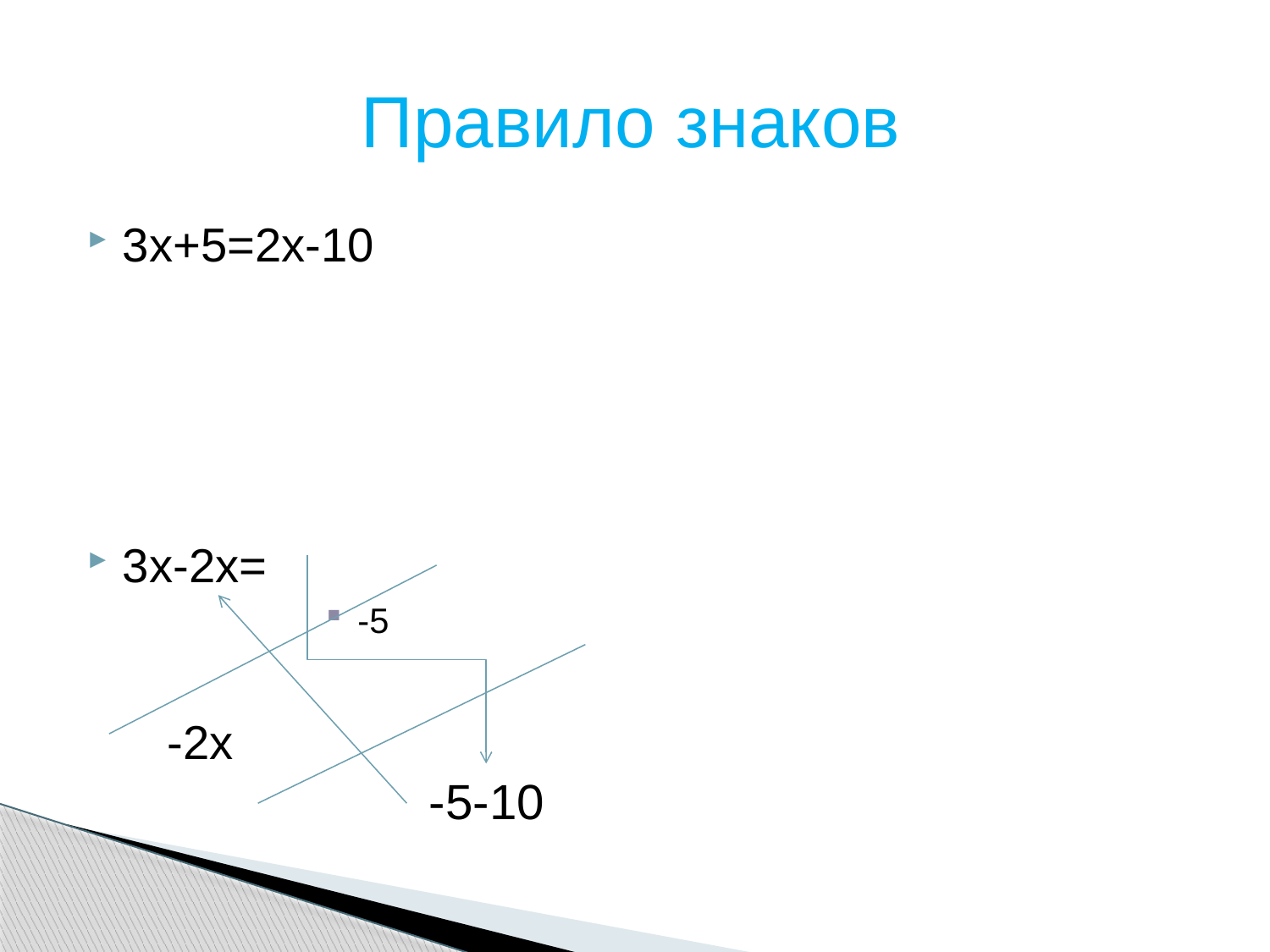

# Правило знаков
3х+5=2х-10

3х-2х=
-5

      -2х
-5-10